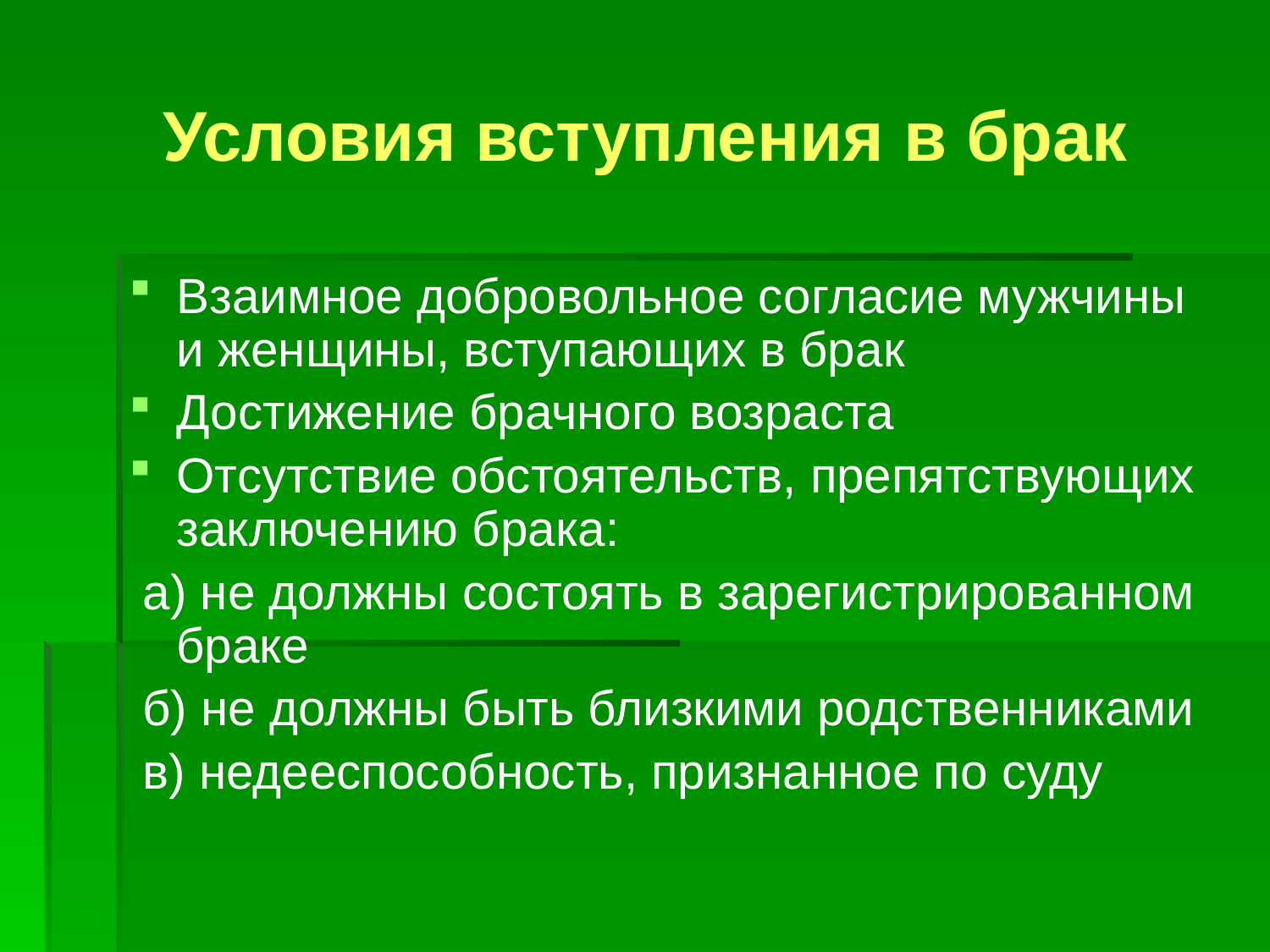

# Условия вступления в брак
Взаимное добровольное согласие мужчины и женщины, вступающих в брак
Достижение брачного возраста
Отсутствие обстоятельств, препятствующих заключению брака:
 а) не должны состоять в зарегистрированном браке
 б) не должны быть близкими родственниками
 в) недееспособность, признанное по суду